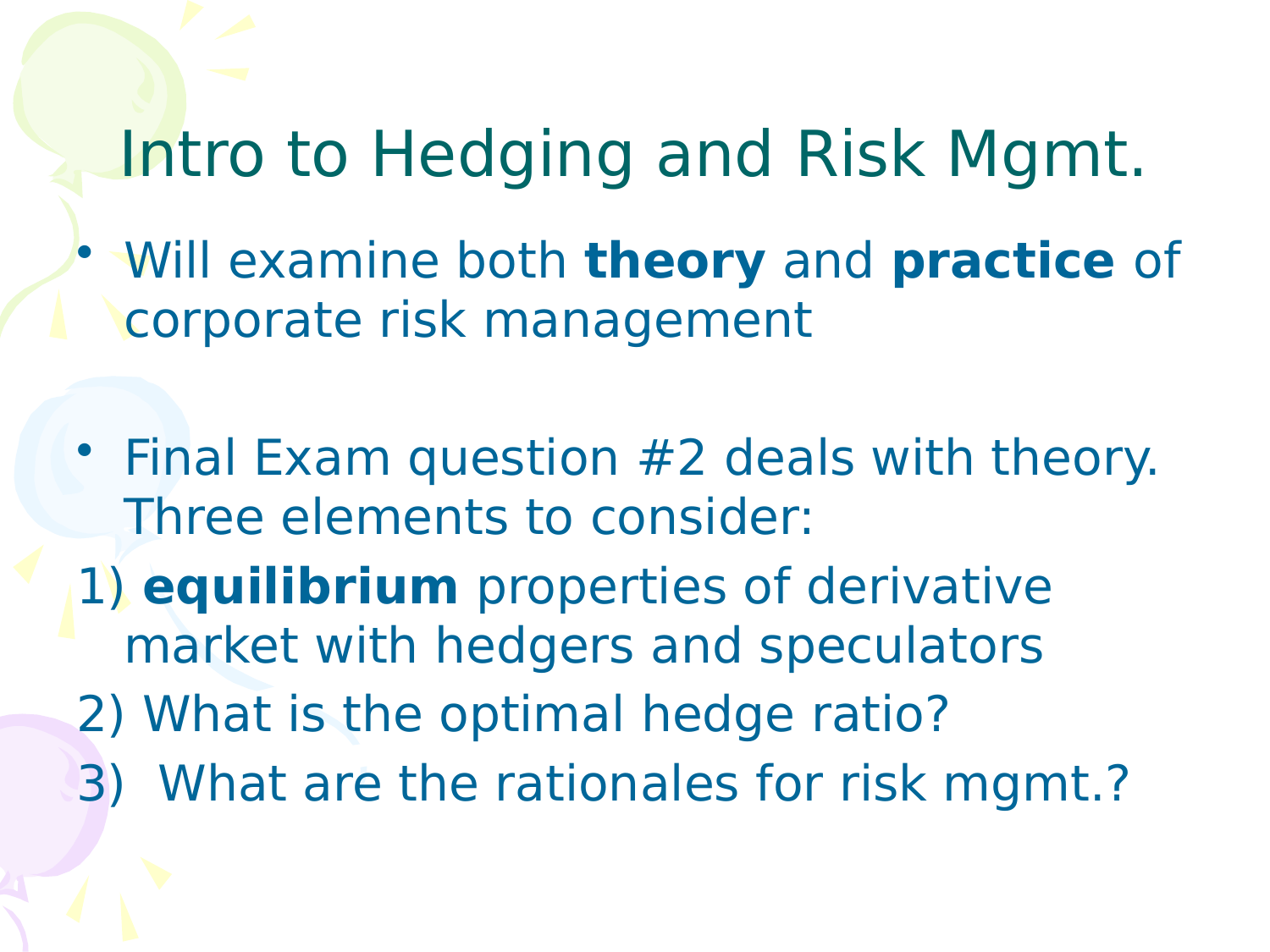

# Intro to Hedging and Risk Mgmt.
Will examine both theory and practice of corporate risk management

Final Exam question #2 deals with theory.  Three elements to consider:
1) equilibrium properties of derivative market with hedgers and speculators
2) What is the optimal hedge ratio?
3)  What are the rationales for risk mgmt.?